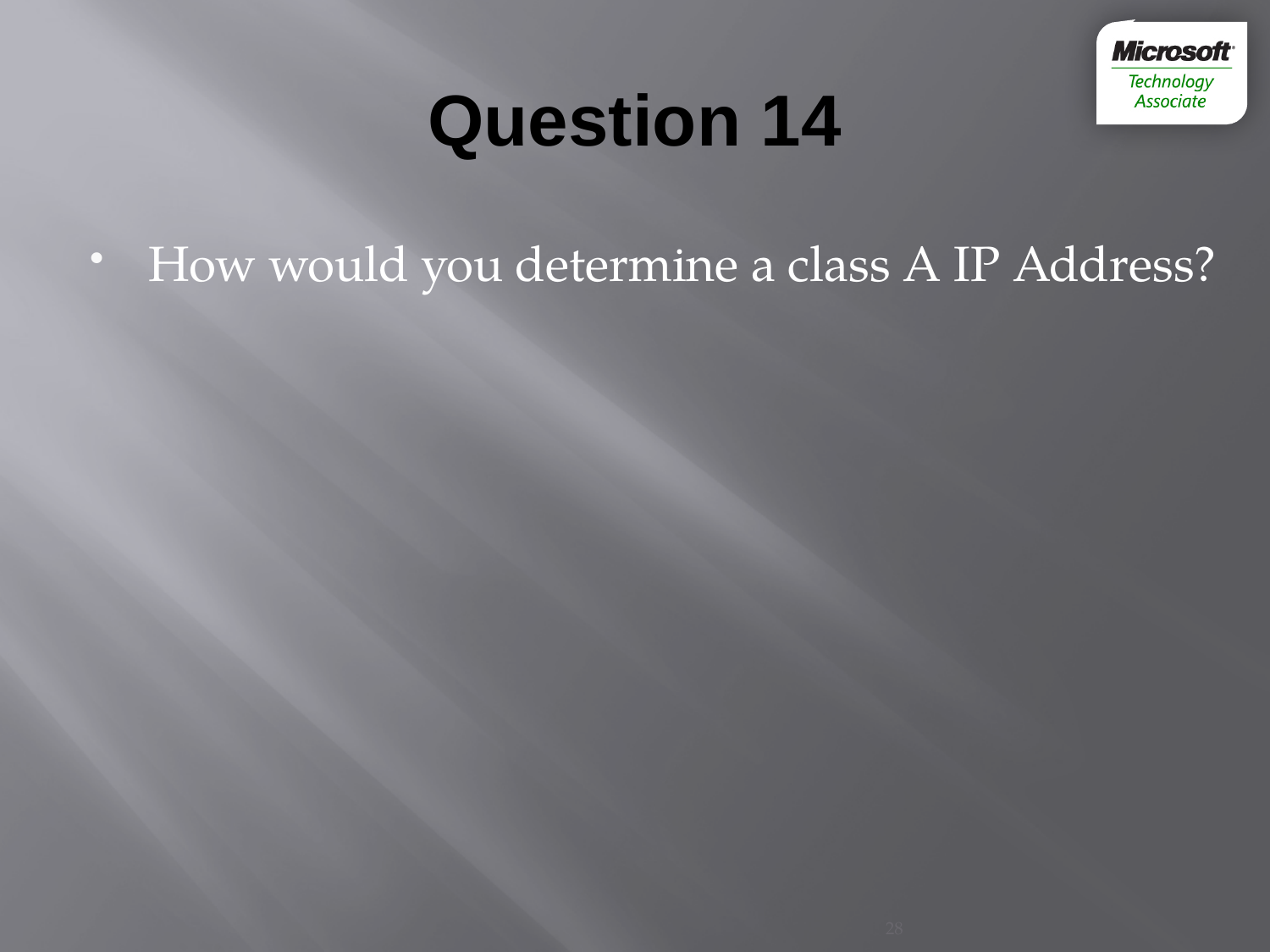

# Question 14
How would you determine a class A IP Address?
28